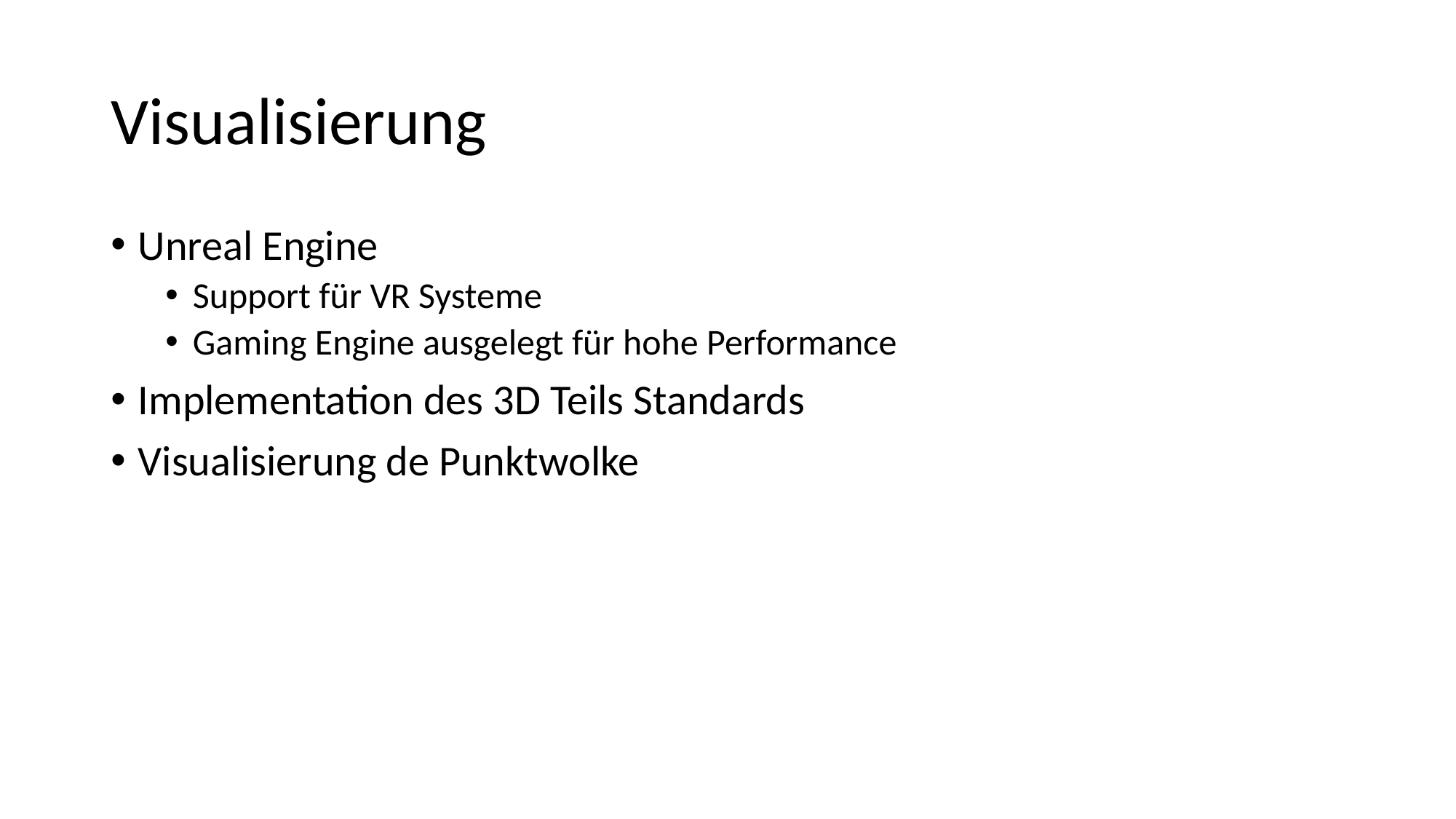

# Visualisierung
Unreal Engine
Support für VR Systeme
Gaming Engine ausgelegt für hohe Performance
Implementation des 3D Teils Standards
Visualisierung de Punktwolke